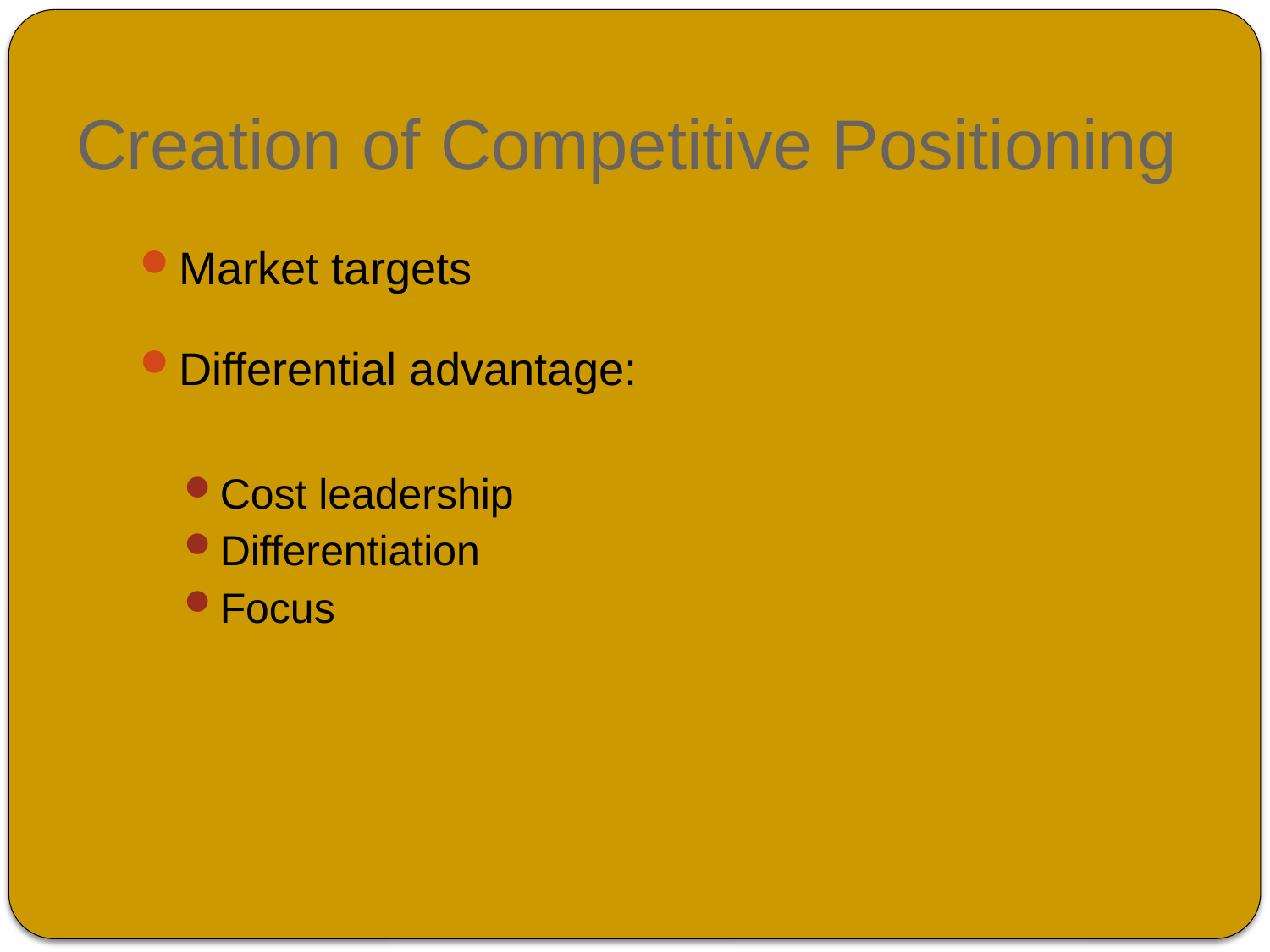

# Creation of Competitive Positioning
Market targets

Differential advantage:

Cost leadership
Differentiation
Focus